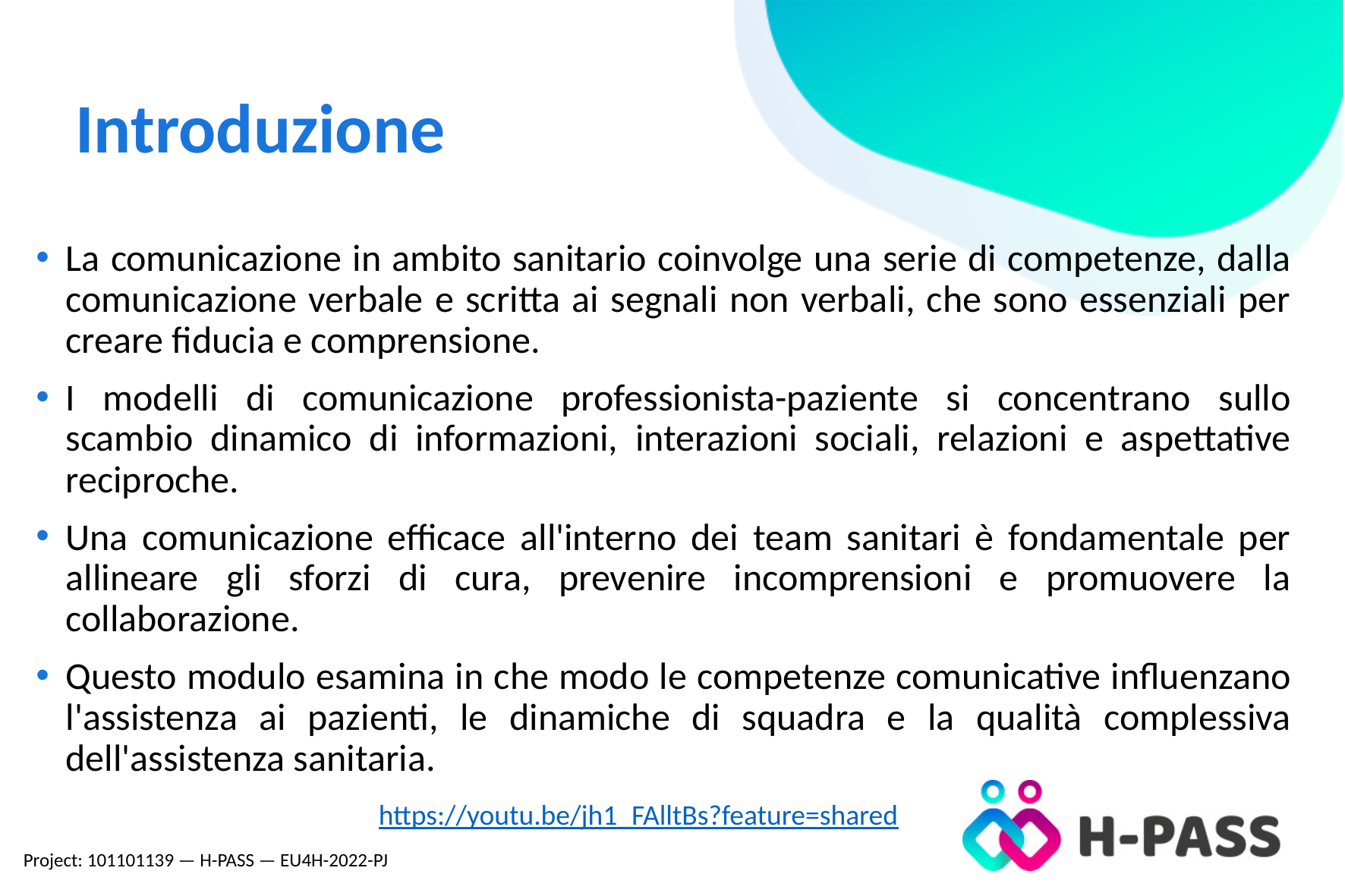

Introduzione
La comunicazione in ambito sanitario coinvolge una serie di competenze, dalla comunicazione verbale e scritta ai segnali non verbali, che sono essenziali per creare fiducia e comprensione.
I modelli di comunicazione professionista-paziente si concentrano sullo scambio dinamico di informazioni, interazioni sociali, relazioni e aspettative reciproche.
Una comunicazione efficace all'interno dei team sanitari è fondamentale per allineare gli sforzi di cura, prevenire incomprensioni e promuovere la collaborazione.
Questo modulo esamina in che modo le competenze comunicative influenzano l'assistenza ai pazienti, le dinamiche di squadra e la qualità complessiva dell'assistenza sanitaria.
https://youtu.be/jh1_FAlltBs?feature=shared
Project: 101101139 — H-PASS — EU4H-2022-PJ